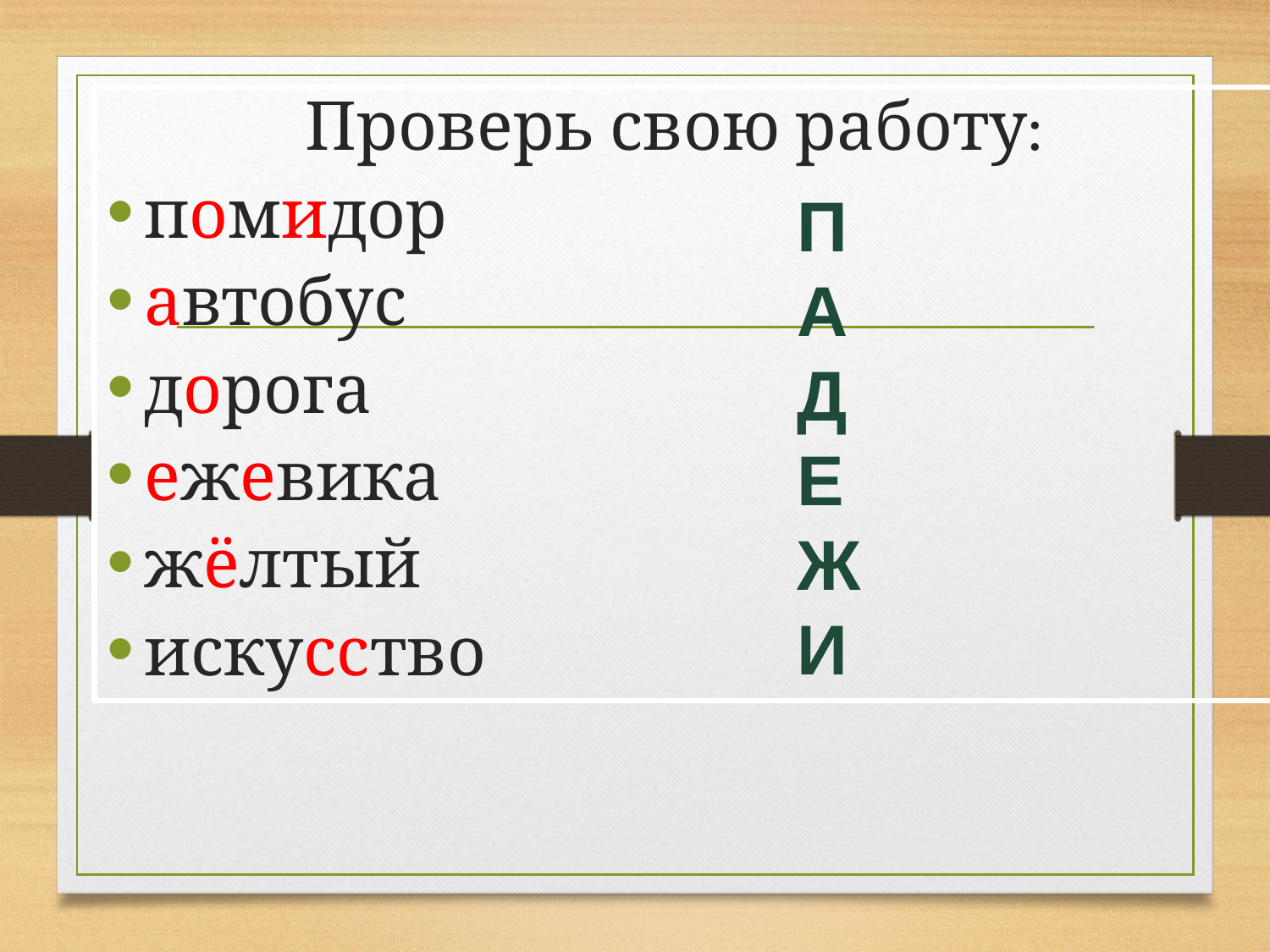

Проверь свою работу:
помидор
автобус
дорога
ежевика
жёлтый
искусство

П
А
Д
Е
Ж
И